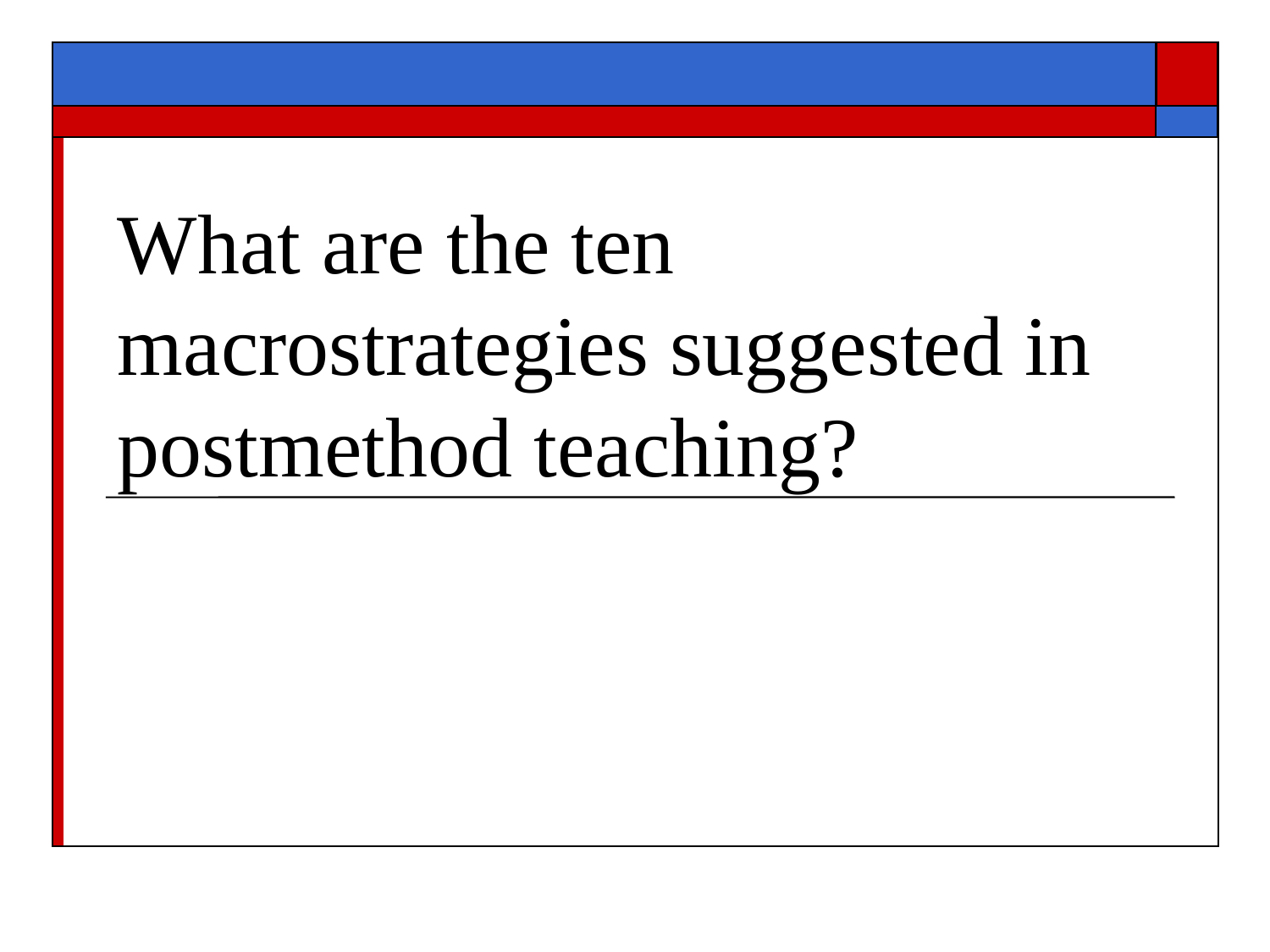

# What are the ten macrostrategies suggested in postmethod teaching?